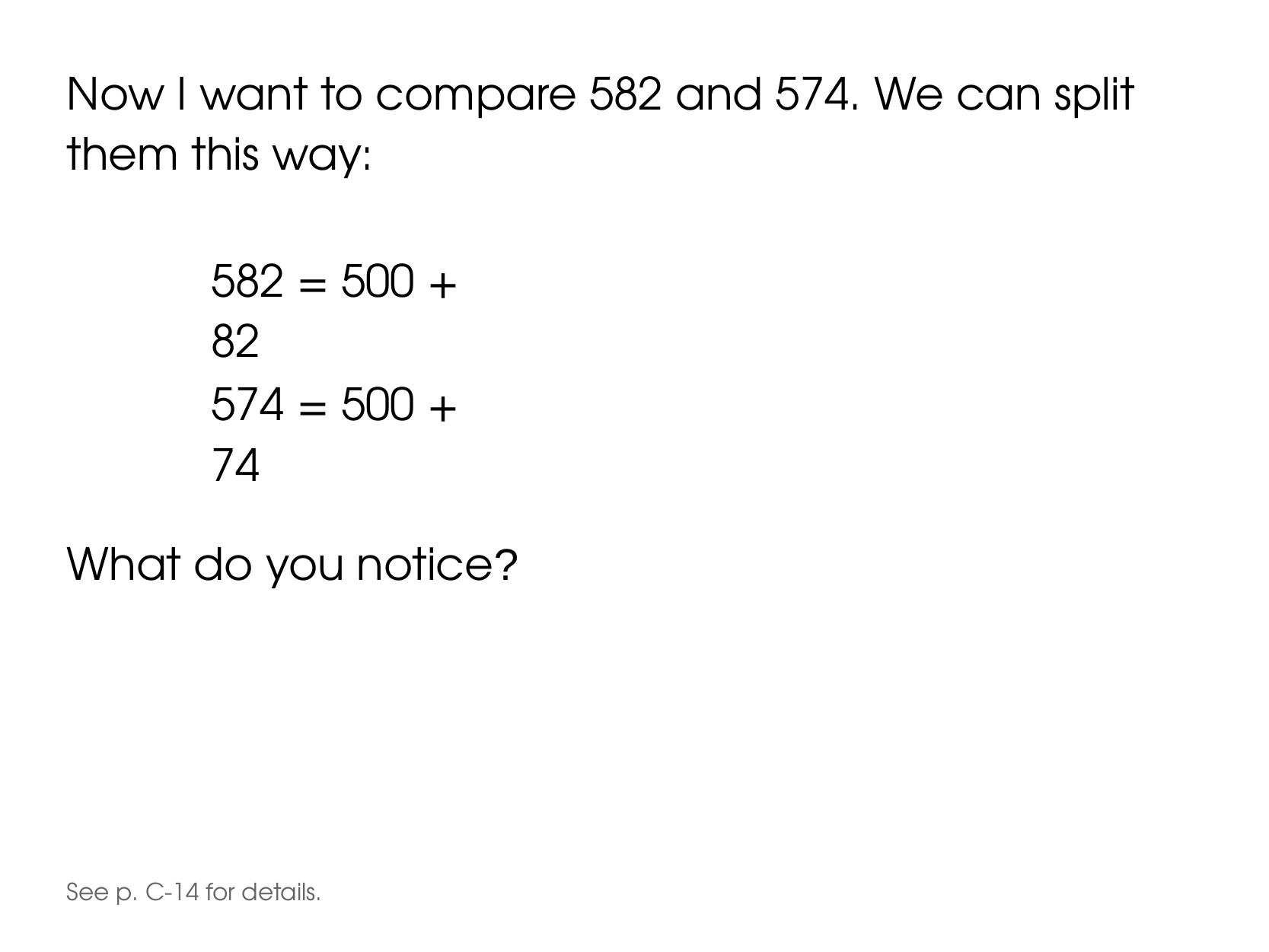

Now I want to compare 582 and 574. We can split them this way:
582 = 500 + 82
574 = 500 + 74
What do you notice?
See p. C-14 for details.